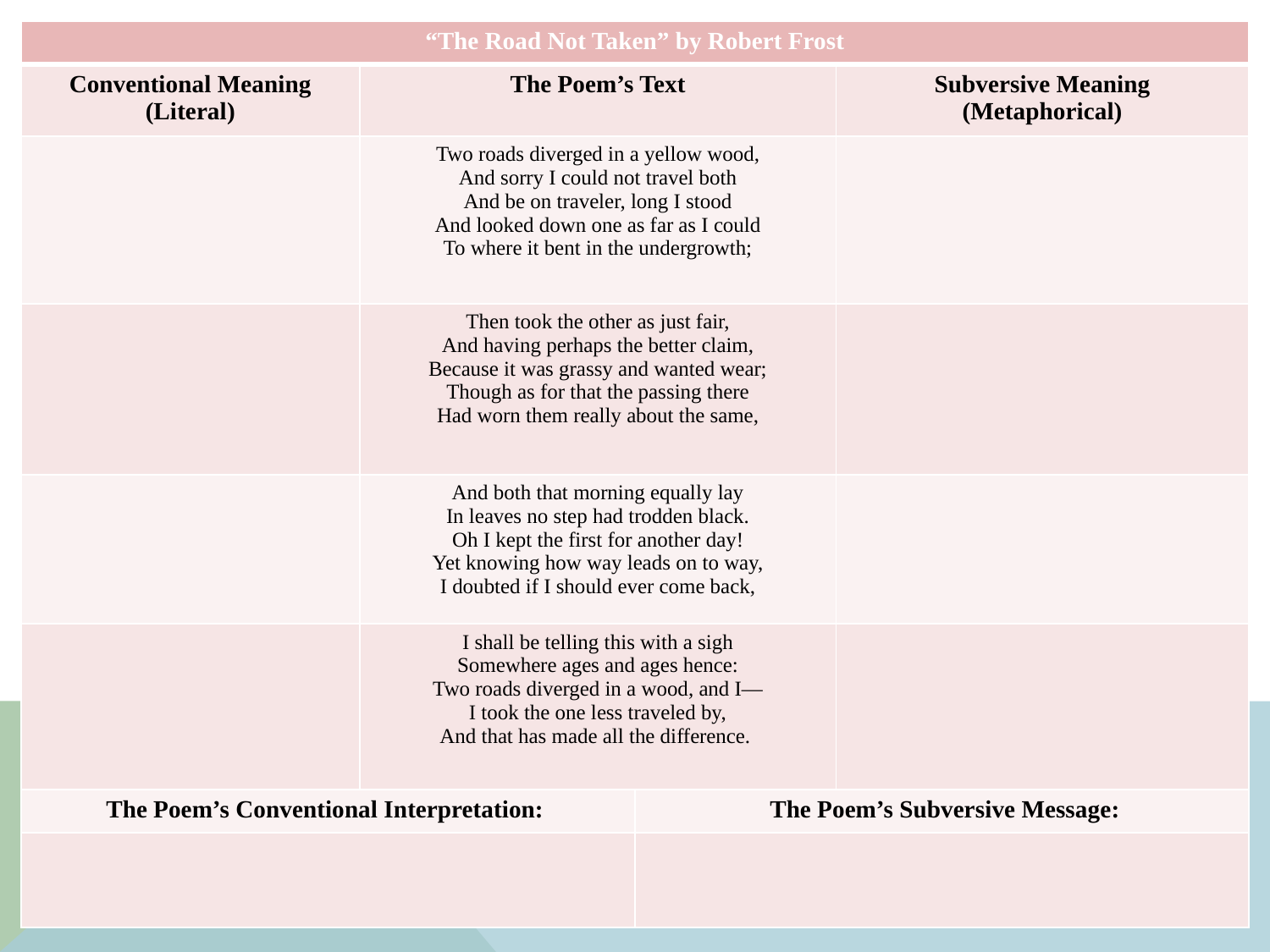

| “The Road Not Taken” by Robert Frost |  |  |  |
| --- | --- | --- | --- |
| Conventional Meaning (Literal) | The Poem’s Text |  | Subversive Meaning (Metaphorical) |
|  | Two roads diverged in a yellow wood, And sorry I could not travel both And be on traveler, long I stood And looked down one as far as I could To where it bent in the undergrowth; |  |  |
|  | Then took the other as just fair, And having perhaps the better claim, Because it was grassy and wanted wear; Though as for that the passing there Had worn them really about the same, |  |  |
|  | And both that morning equally lay In leaves no step had trodden black. Oh I kept the first for another day! Yet knowing how way leads on to way, I doubted if I should ever come back, |  |  |
|  | I shall be telling this with a sigh Somewhere ages and ages hence: Two roads diverged in a wood, and I— I took the one less traveled by, And that has made all the difference. |  |  |
| The Poem’s Conventional Interpretation: |  | The Poem’s Subversive Message: |  |
|  |  |  |  |